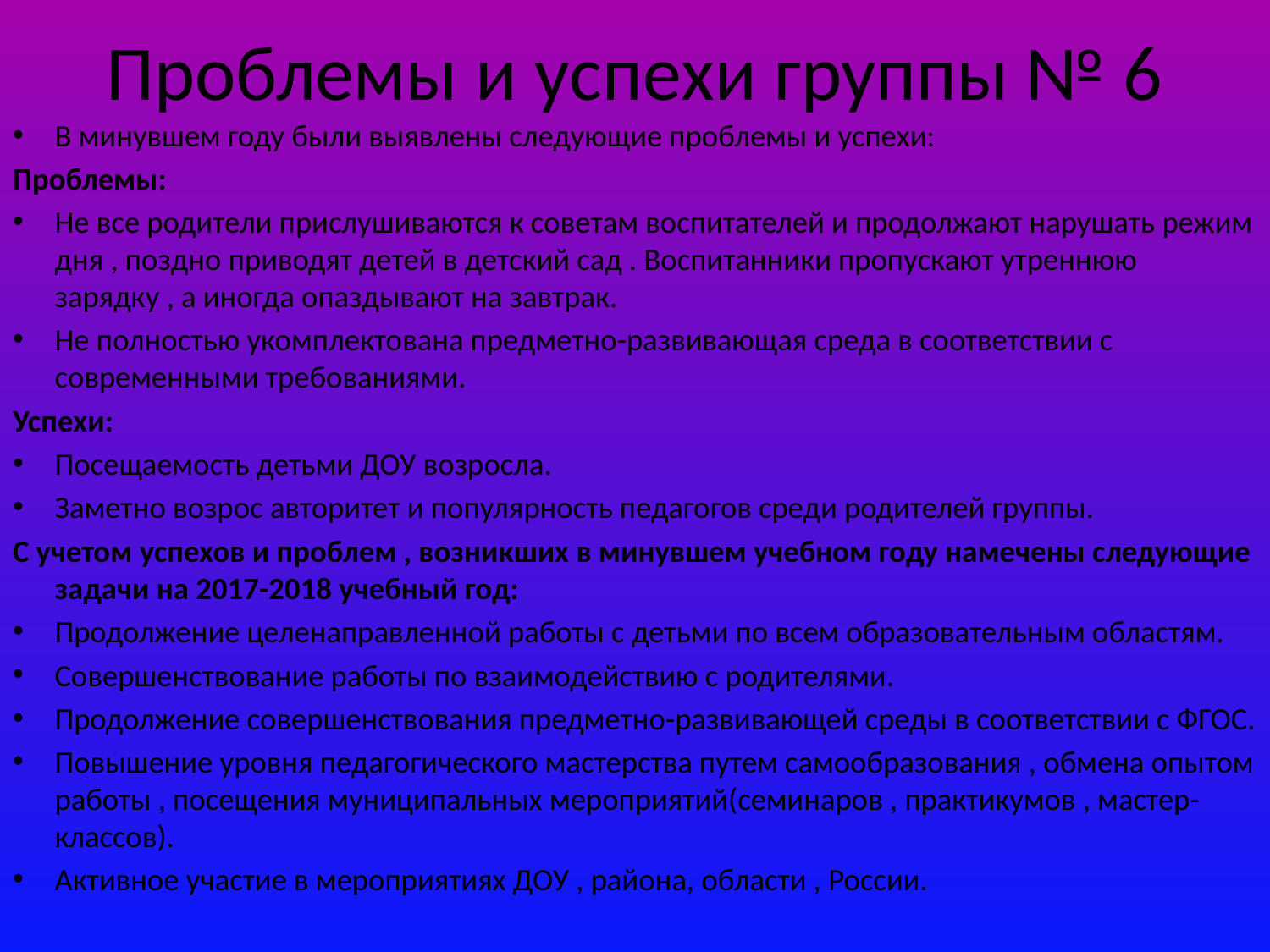

# Проблемы и успехи группы № 6
В минувшем году были выявлены следующие проблемы и успехи:
Проблемы:
Не все родители прислушиваются к советам воспитателей и продолжают нарушать режим дня , поздно приводят детей в детский сад . Воспитанники пропускают утреннюю зарядку , а иногда опаздывают на завтрак.
Не полностью укомплектована предметно-развивающая среда в соответствии с современными требованиями.
Успехи:
Посещаемость детьми ДОУ возросла.
Заметно возрос авторитет и популярность педагогов среди родителей группы.
С учетом успехов и проблем , возникших в минувшем учебном году намечены следующие задачи на 2017-2018 учебный год:
Продолжение целенаправленной работы с детьми по всем образовательным областям.
Совершенствование работы по взаимодействию с родителями.
Продолжение совершенствования предметно-развивающей среды в соответствии с ФГОС.
Повышение уровня педагогического мастерства путем самообразования , обмена опытом работы , посещения муниципальных мероприятий(семинаров , практикумов , мастер-классов).
Активное участие в мероприятиях ДОУ , района, области , России.